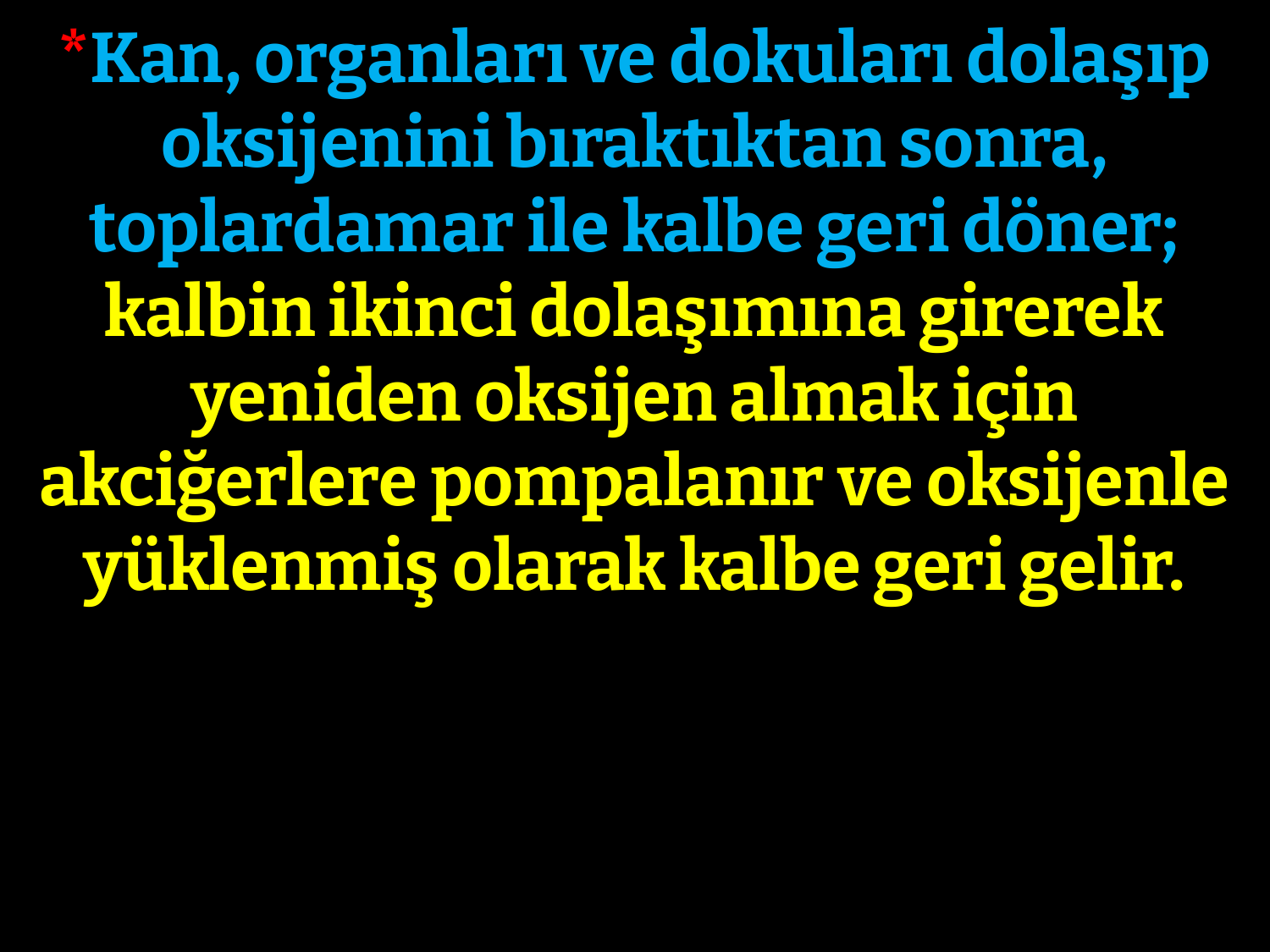

*Kan, organları ve dokuları dolaşıp oksijenini bıraktıktan sonra, toplardamar ile kalbe geri döner; kalbin ikinci dolaşımına girerek yeniden oksijen almak için akciğerlere pompalanır ve oksijenle yüklenmiş olarak kalbe geri gelir.
#